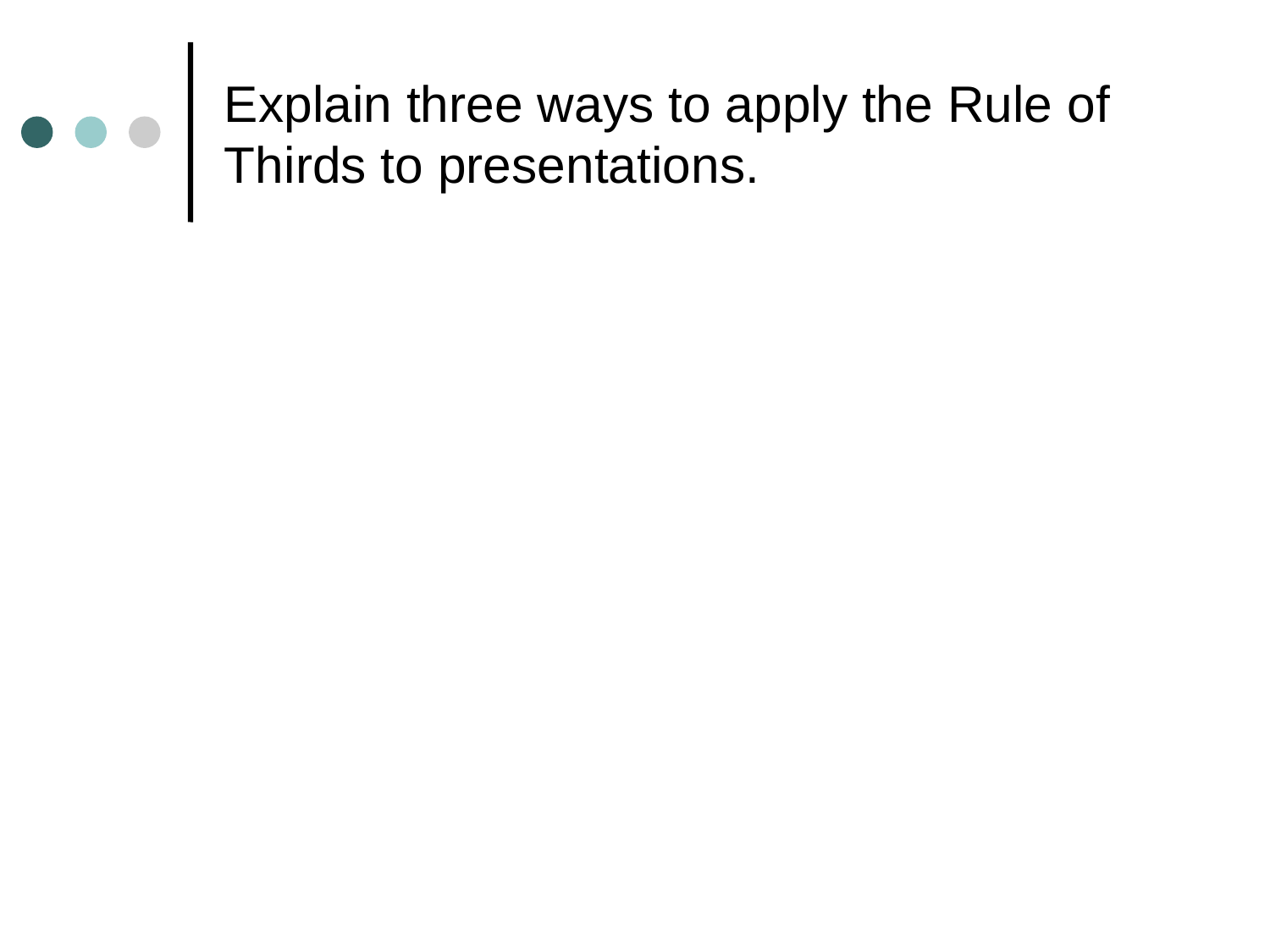

# Explain three ways to apply the Rule of Thirds to presentations.